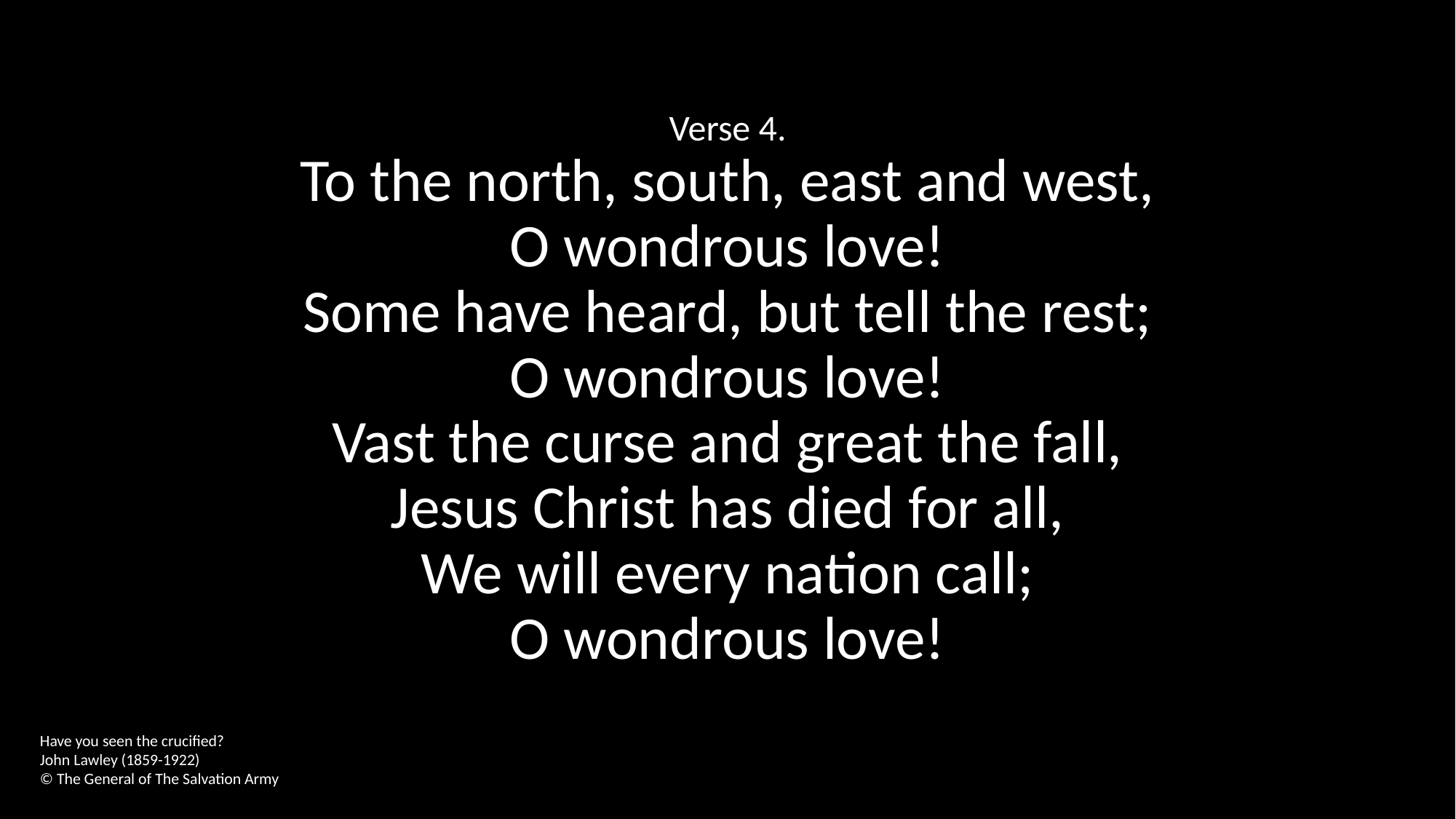

Verse 4.
To the north, south, east and west,
O wondrous love!
Some have heard, but tell the rest;
O wondrous love!
Vast the curse and great the fall,
Jesus Christ has died for all,
We will every nation call;
O wondrous love!
Have you seen the crucified?
John Lawley (1859-1922)
© The General of The Salvation Army